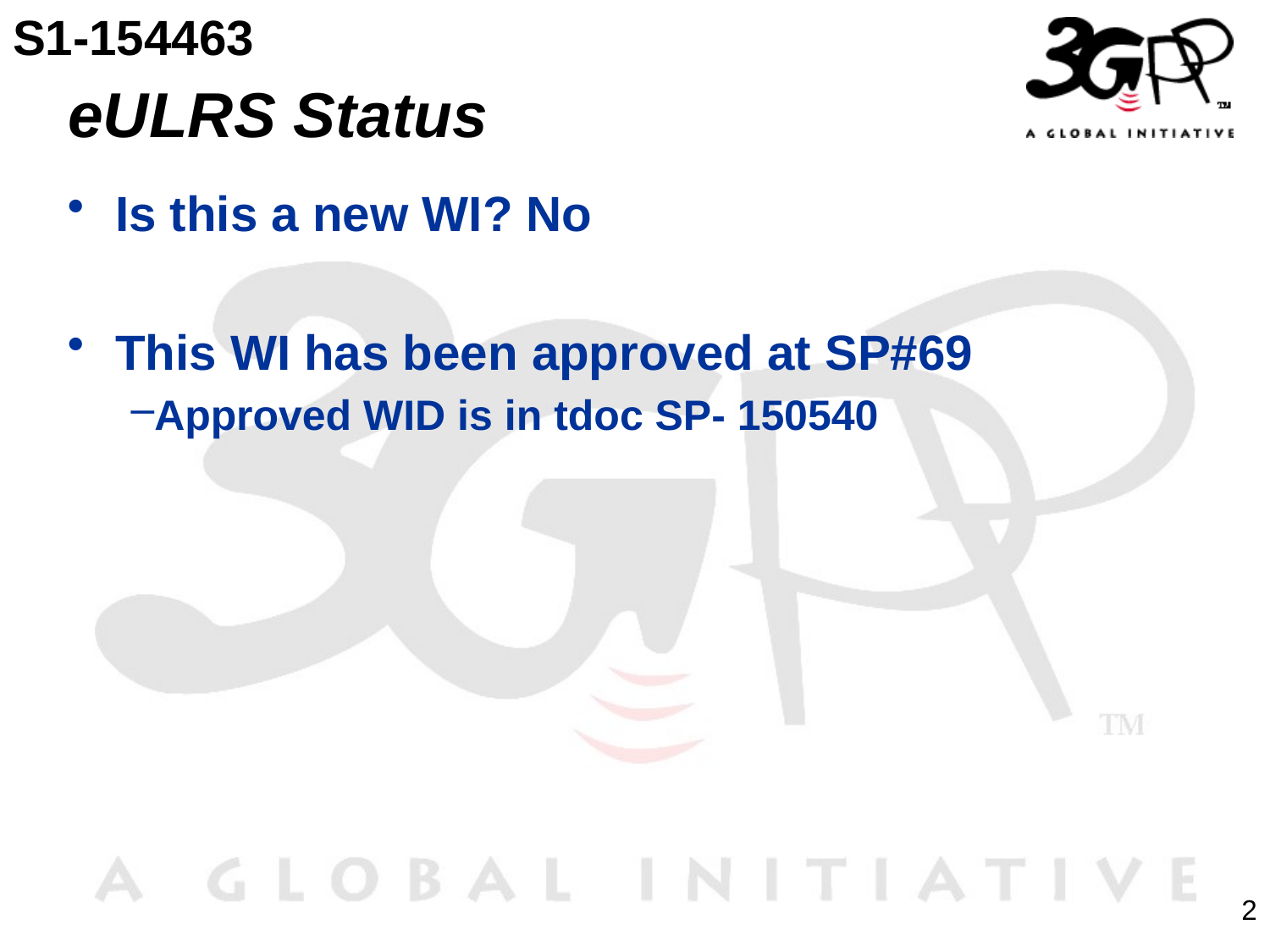

S1-154463
# eULRS Status
Is this a new WI? No

This WI has been approved at SP#69
Approved WID is in tdoc SP- 150540
2